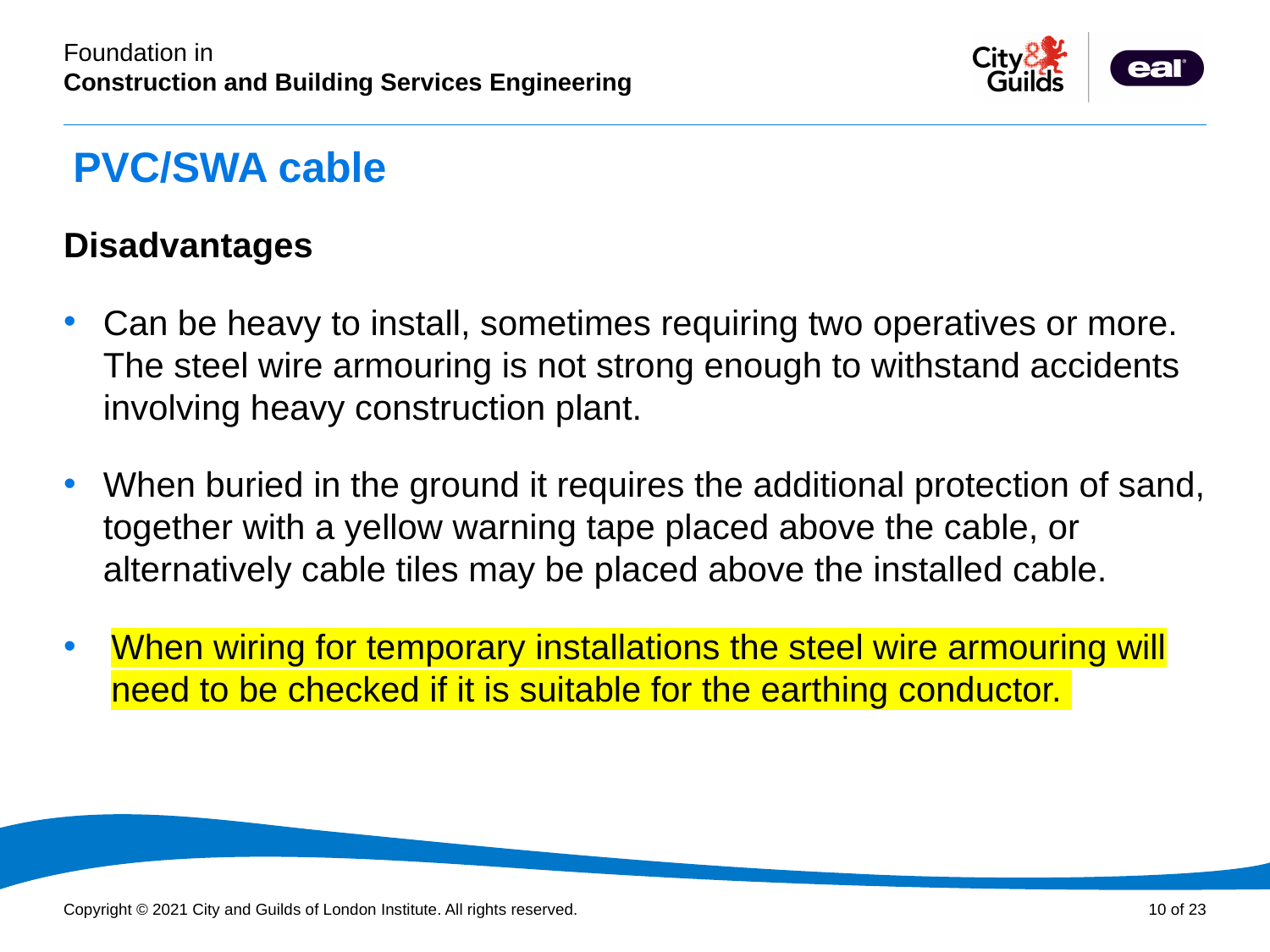

# PVC/SWA cable
Disadvantages
Can be heavy to install, sometimes requiring two operatives or more. The steel wire armouring is not strong enough to withstand accidents involving heavy construction plant.
When buried in the ground it requires the additional protection of sand, together with a yellow warning tape placed above the cable, or alternatively cable tiles may be placed above the installed cable.
When wiring for temporary installations the steel wire armouring will need to be checked if it is suitable for the earthing conductor.